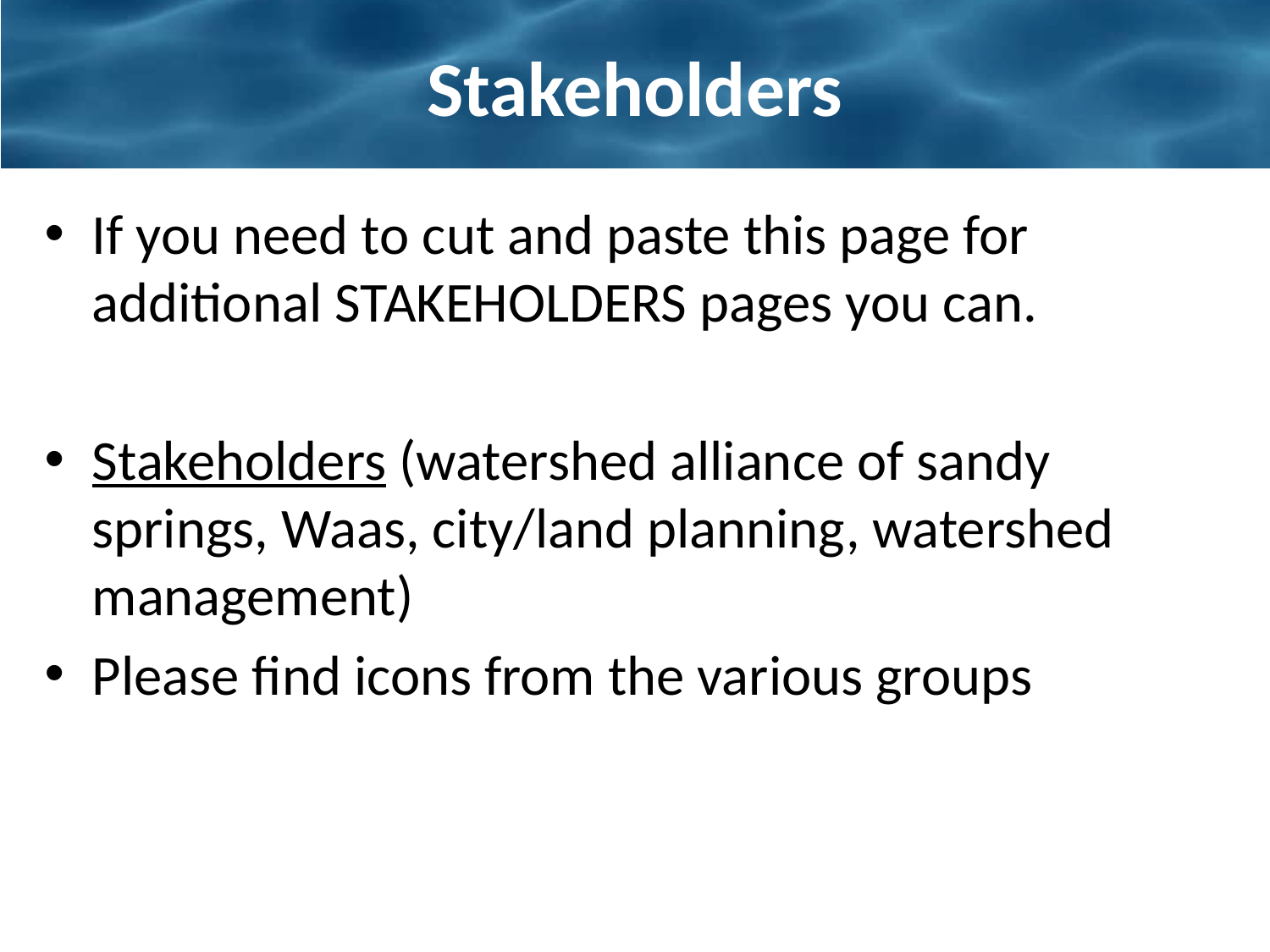

# Stakeholders
If you need to cut and paste this page for additional STAKEHOLDERS pages you can.

Stakeholders (watershed alliance of sandy springs, Waas, city/land planning, watershed management)
Please find icons from the various groups